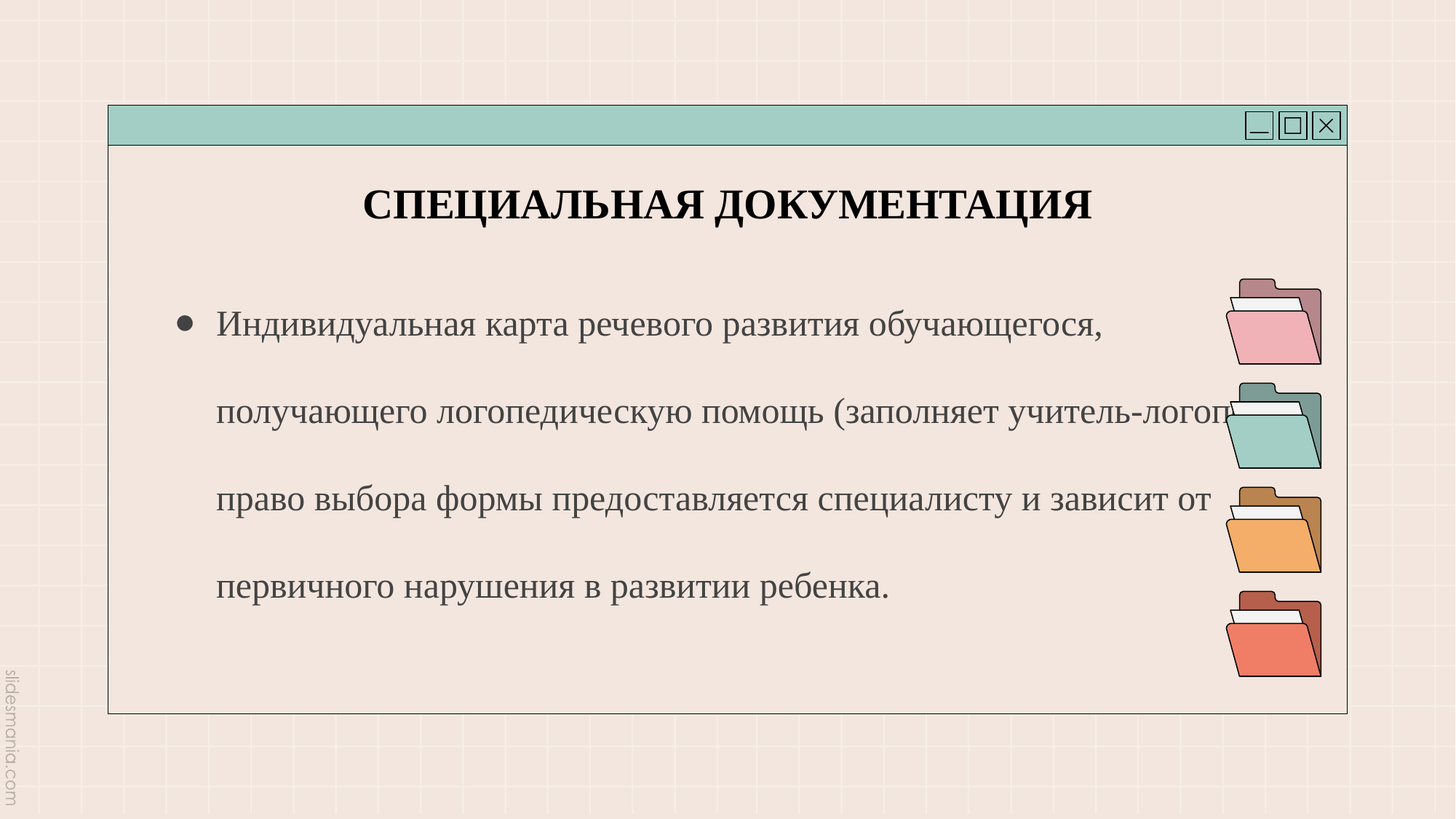

# СПЕЦИАЛЬНАЯ ДОКУМЕНТАЦИЯ
Индивидуальная карта речевого развития обучающегося, получающего логопедическую помощь (заполняет учитель-логопед). право выбора формы предоставляется специалисту и зависит от первичного нарушения в развитии ребенка.